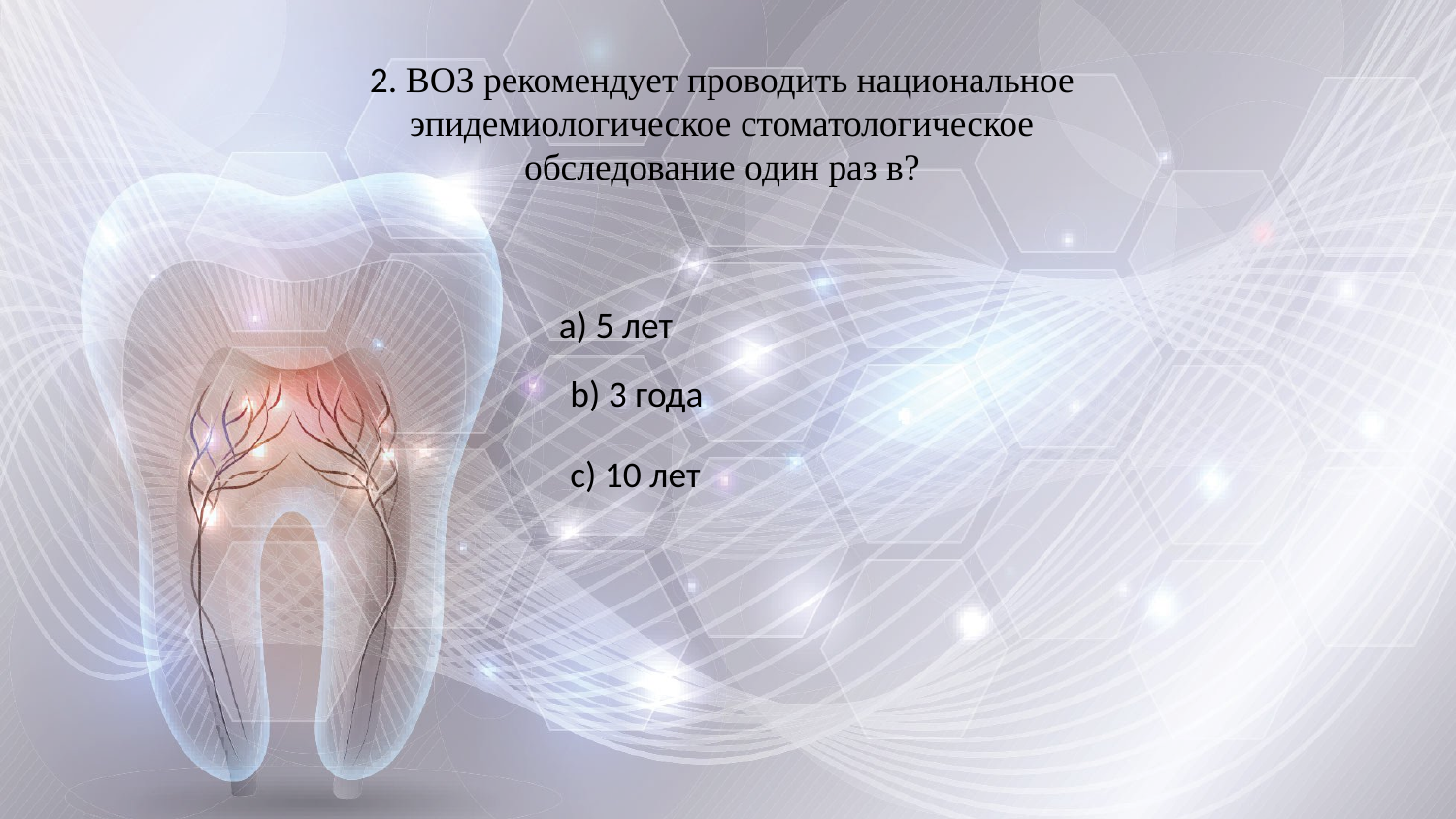

2. ВОЗ рекомендует проводить национальное эпидемиологическое стоматологическое обследование один раз в?
a) 5 лет
b) 3 года
с) 10 лет